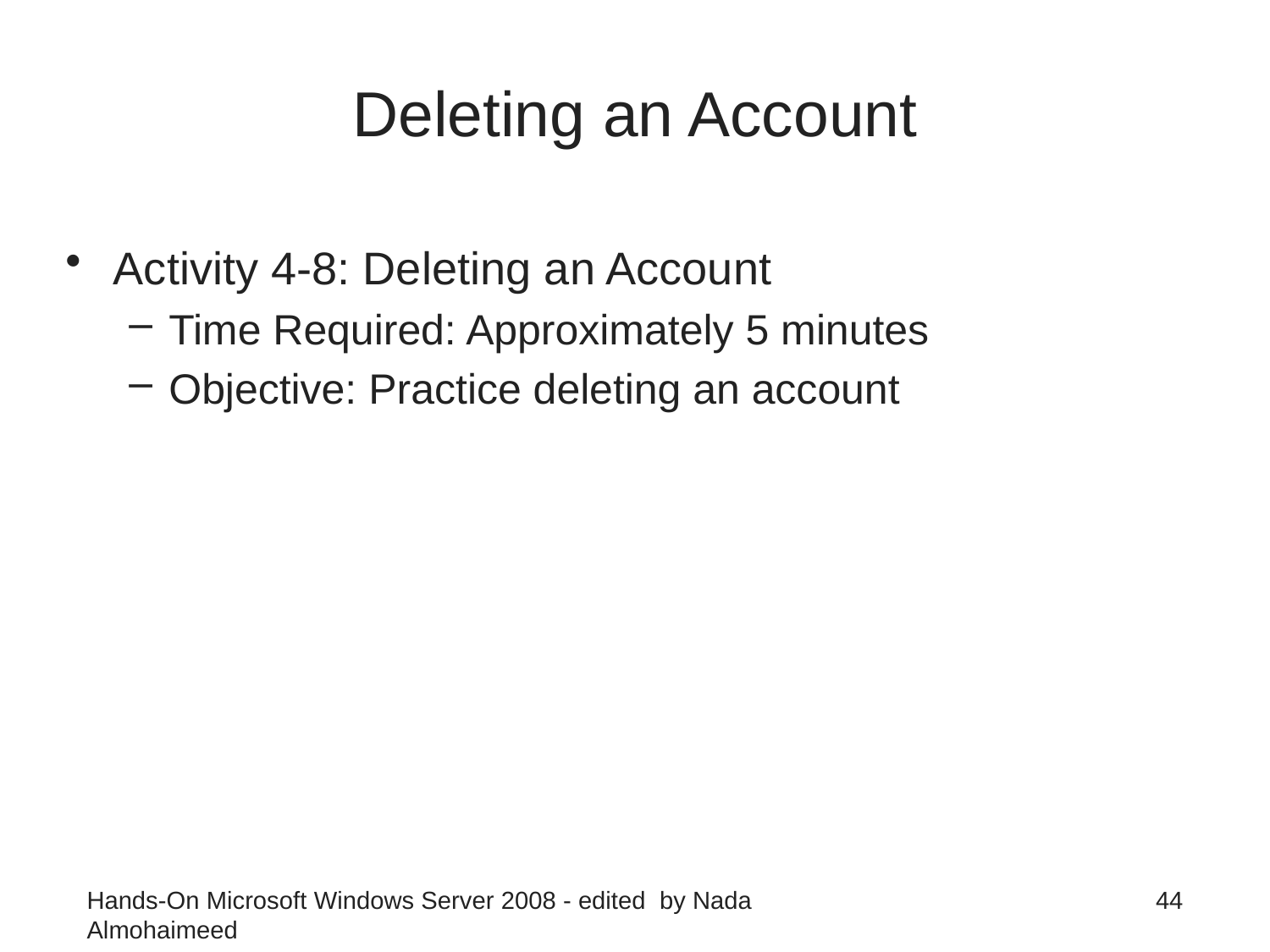

# Deleting an Account
Activity 4-8: Deleting an Account
Time Required: Approximately 5 minutes
Objective: Practice deleting an account
Hands-On Microsoft Windows Server 2008 - edited  by Nada Almohaimeed
44